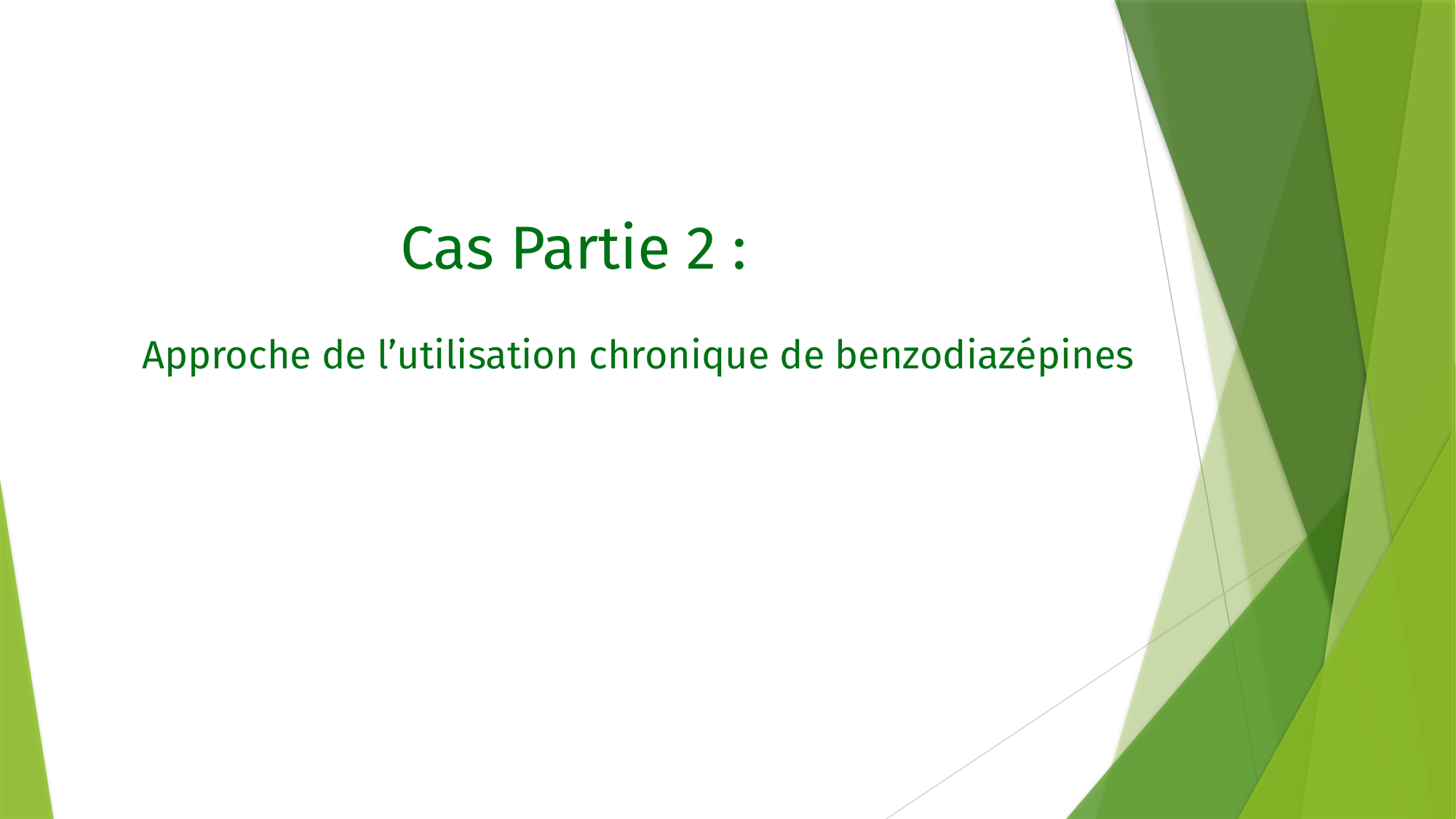

# Cas Partie 2 :
Approche de l’utilisation chronique de benzodiazépines